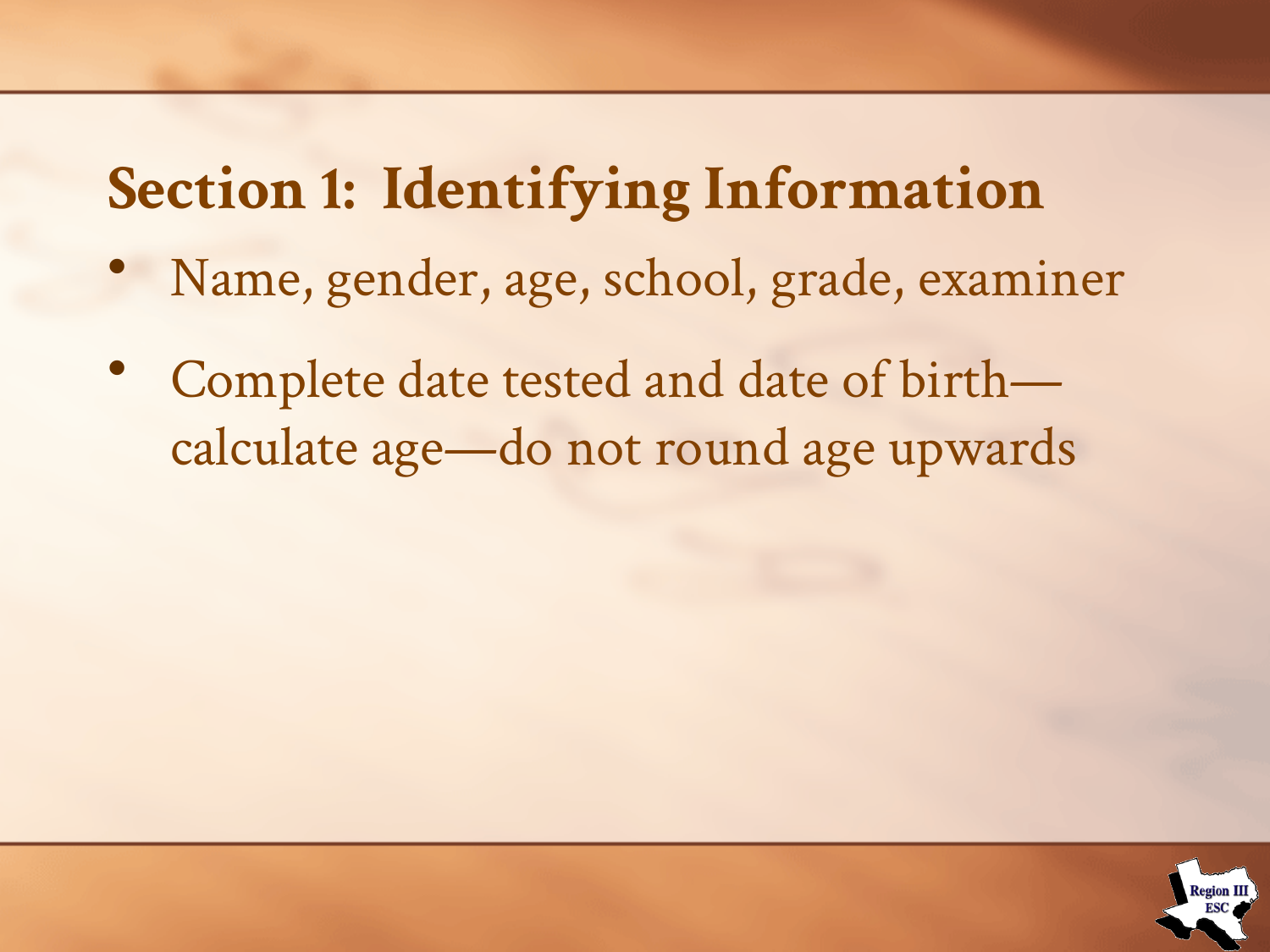

# Section 1:  Identifying Information
Name, gender, age, school, grade, examiner
Complete date tested and date of birth—calculate age—do not round age upwards